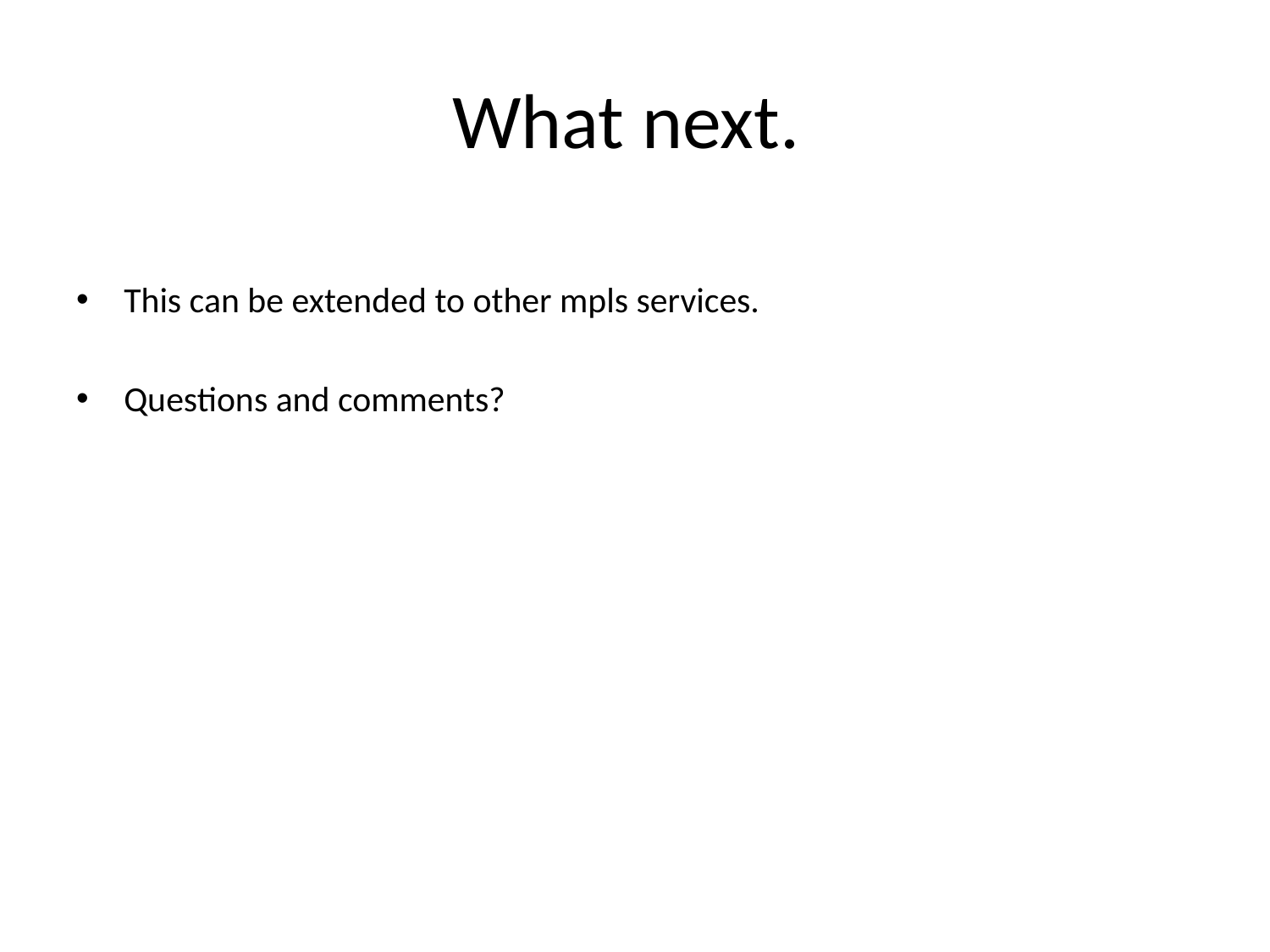

# What next.

This can be extended to other mpls services.

Questions and comments?